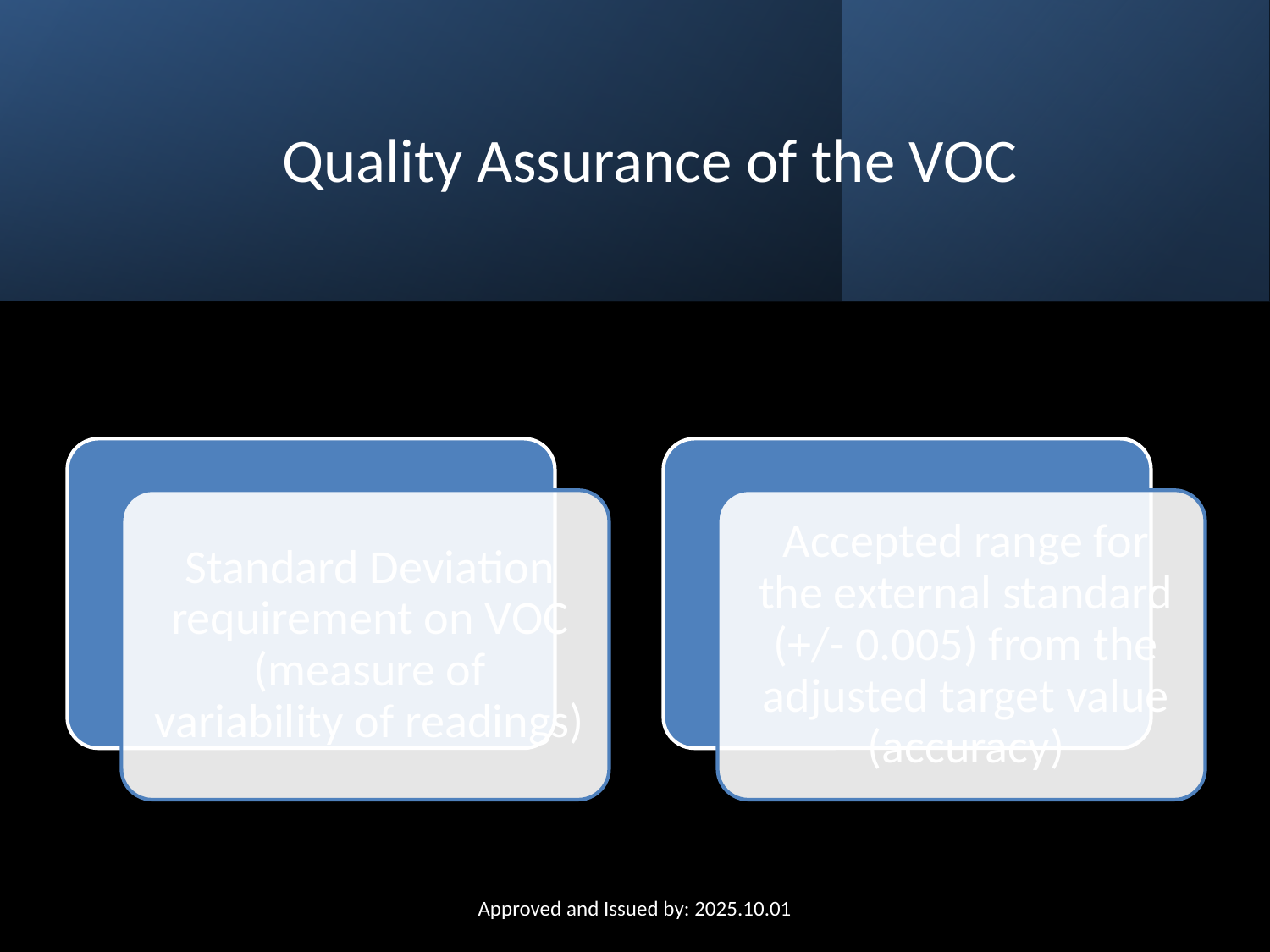

# Quality Assurance of the VOC
Standard Deviation requirement on VOC (measure of variability of readings)
Accepted range for the external standard (+/- 0.005) from the adjusted target value (accuracy)
Approved and Issued by: 2025.10.01